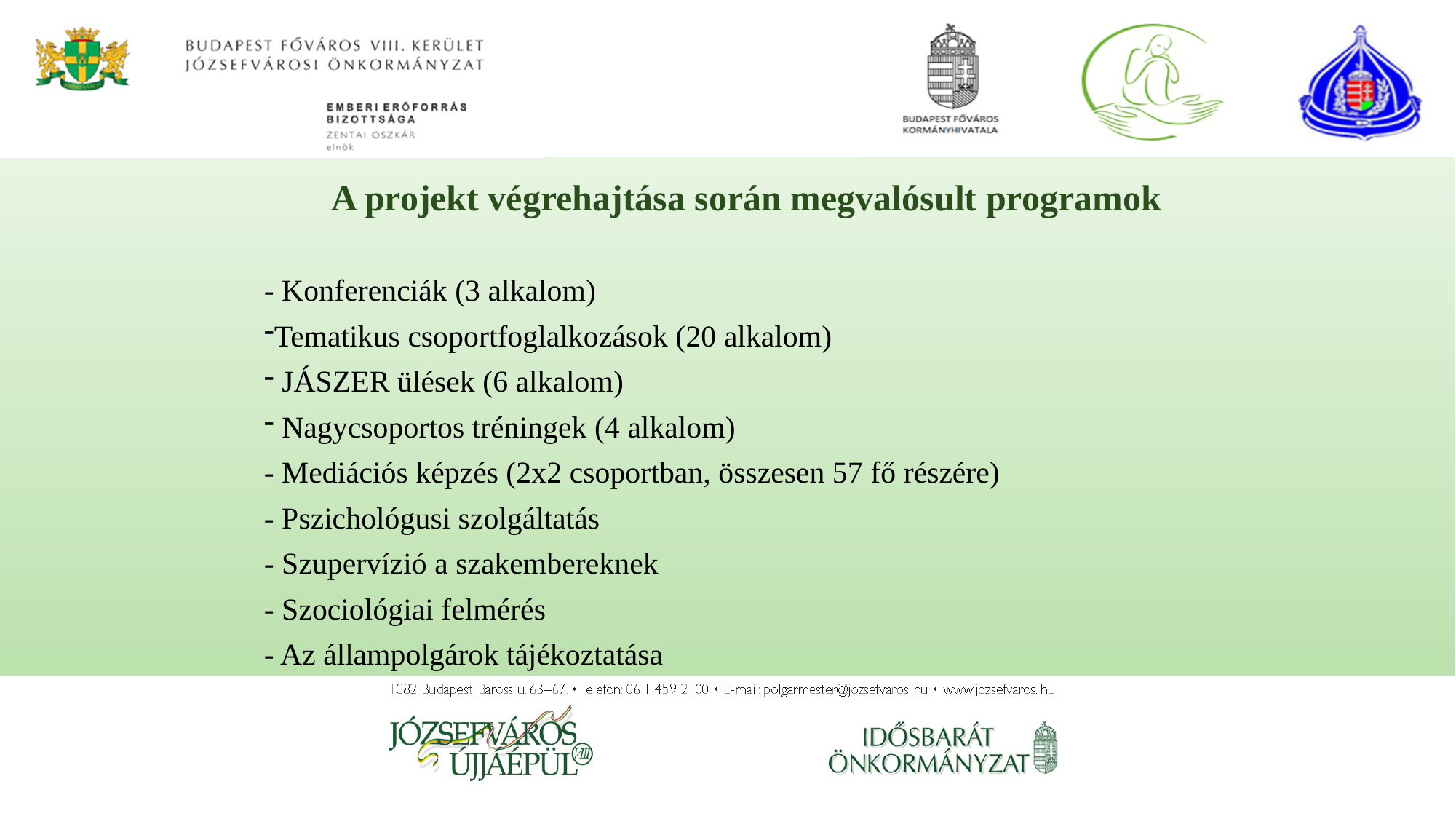

A projekt végrehajtása során megvalósult programok
- Konferenciák (3 alkalom)
Tematikus csoportfoglalkozások (20 alkalom)
 JÁSZER ülések (6 alkalom)
 Nagycsoportos tréningek (4 alkalom)
- Mediációs képzés (2x2 csoportban, összesen 57 fő részére)
- Pszichológusi szolgáltatás
- Szupervízió a szakembereknek
- Szociológiai felmérés
- Az állampolgárok tájékoztatása